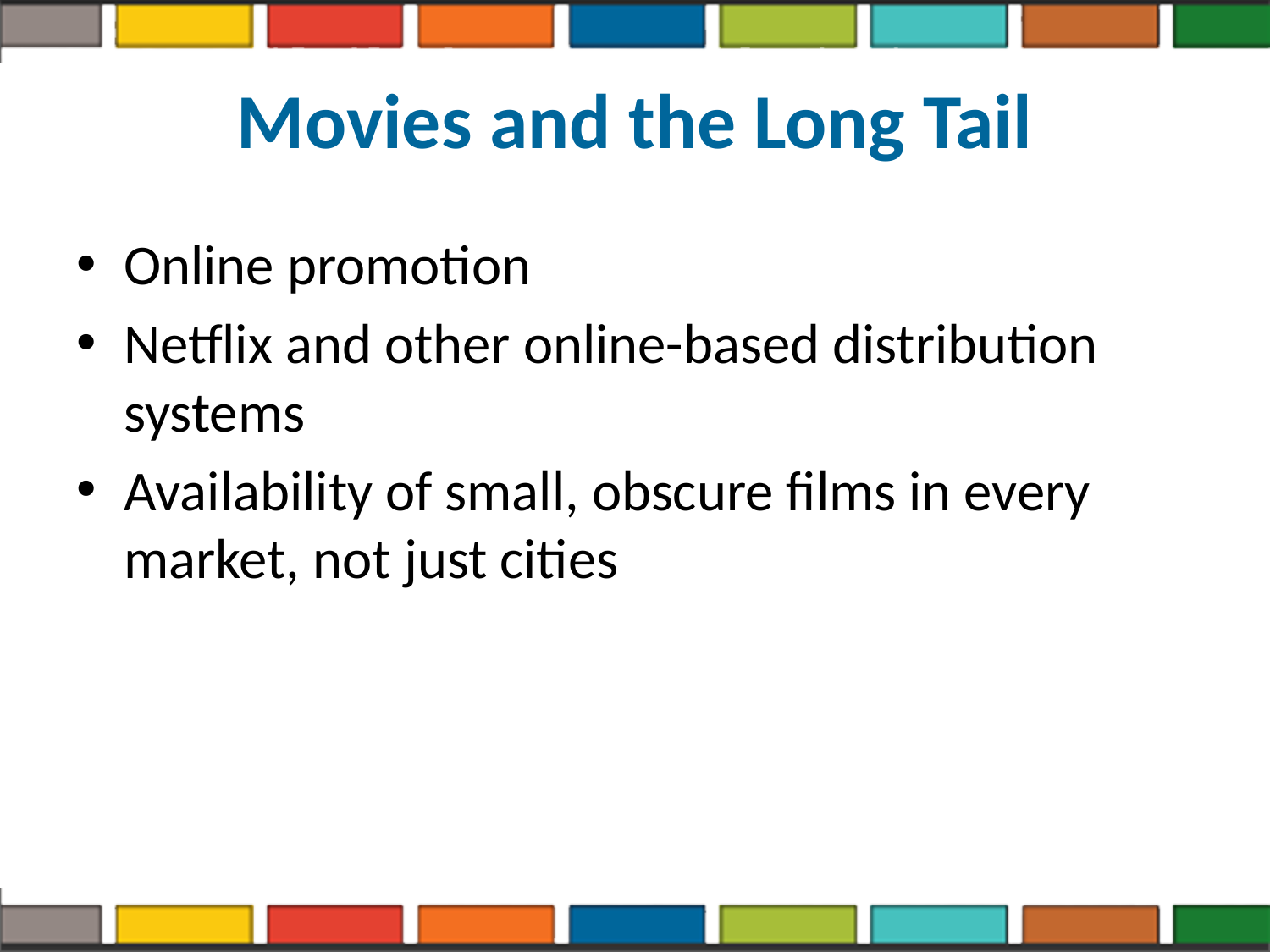

# Movies and the Long Tail
Online promotion
Netflix and other online-based distribution systems
Availability of small, obscure films in every market, not just cities